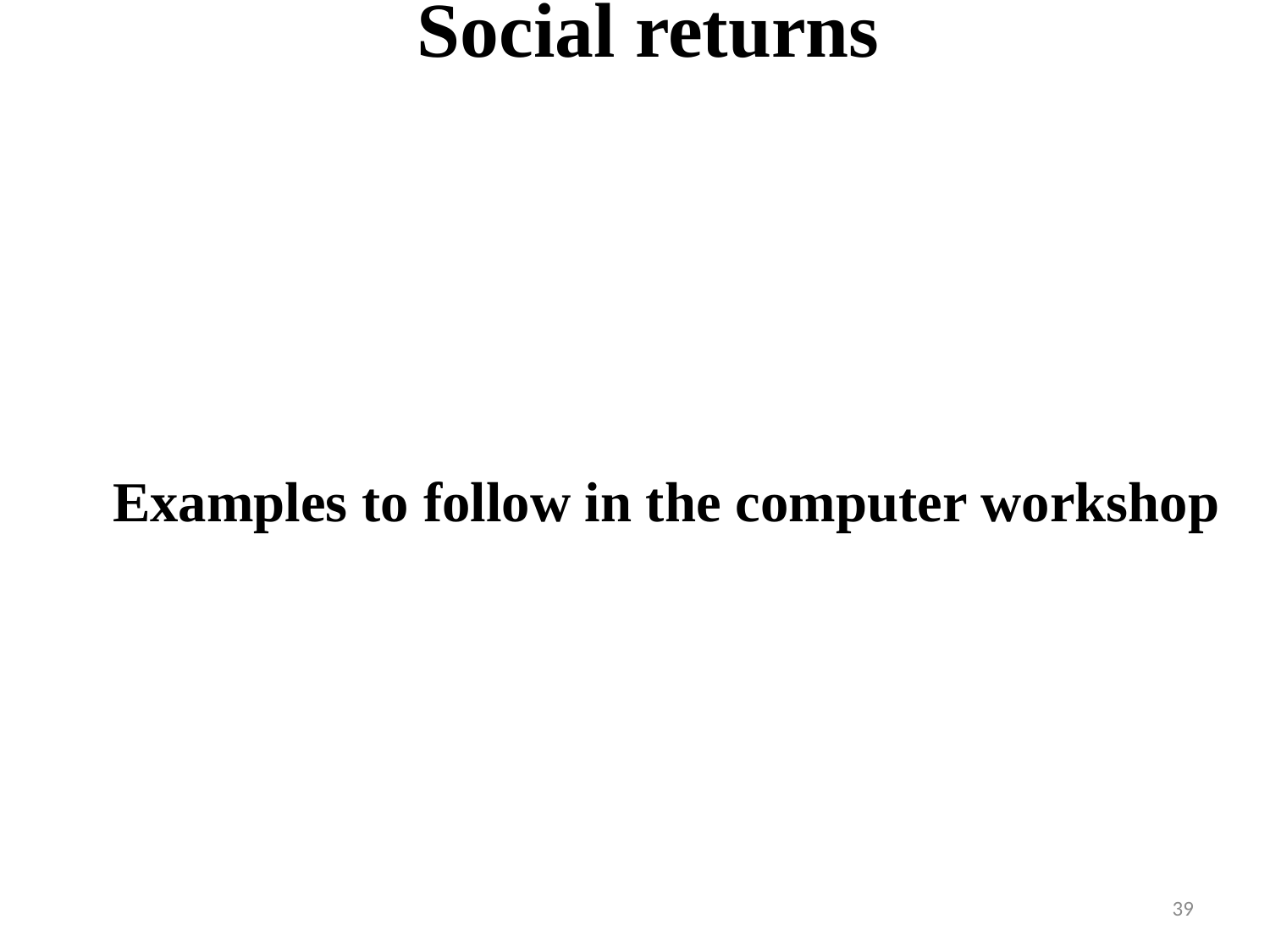

# Social returns
	Examples to follow in the computer workshop
39